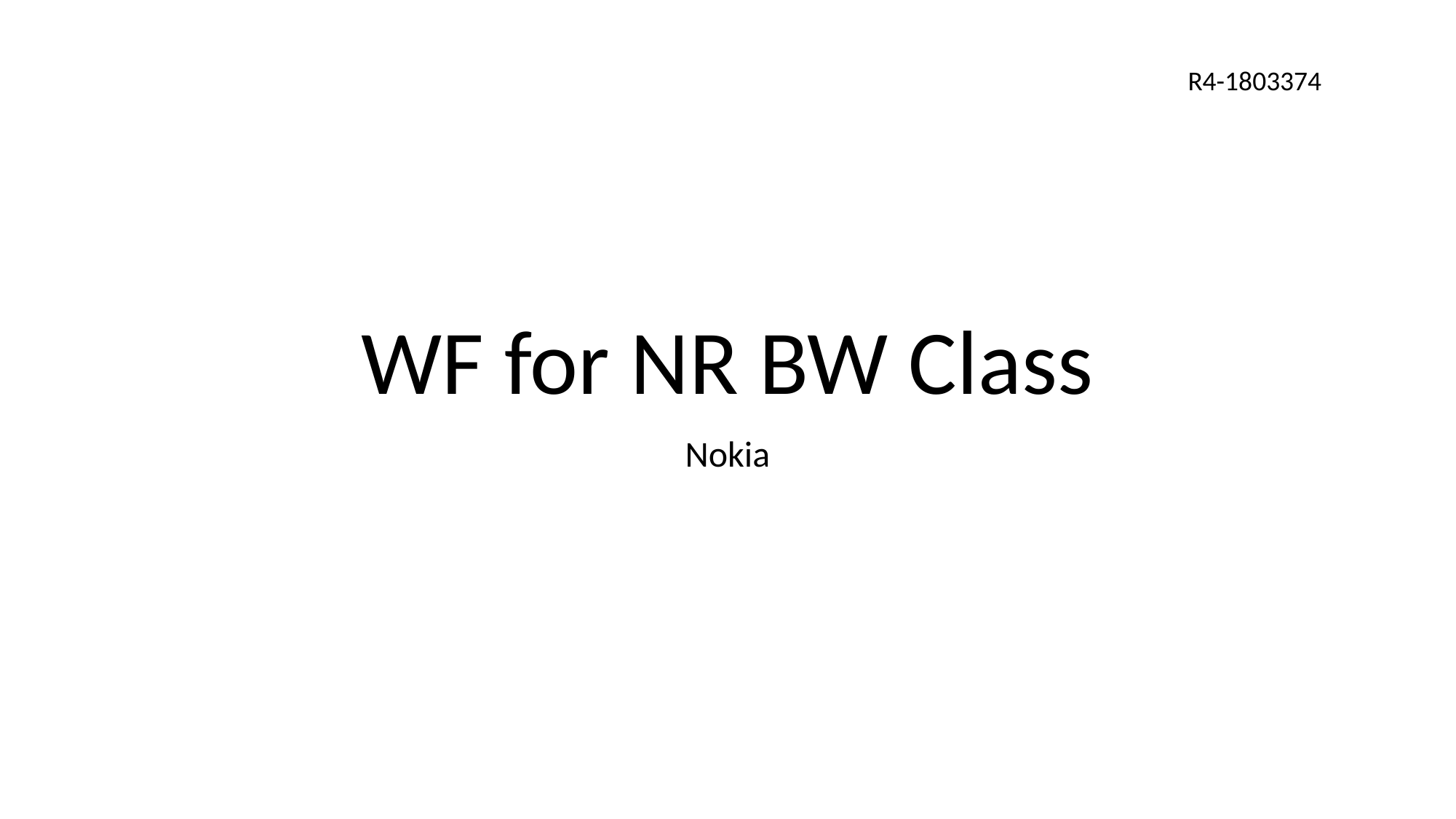

R4-1803374
# WF for NR BW Class
Nokia